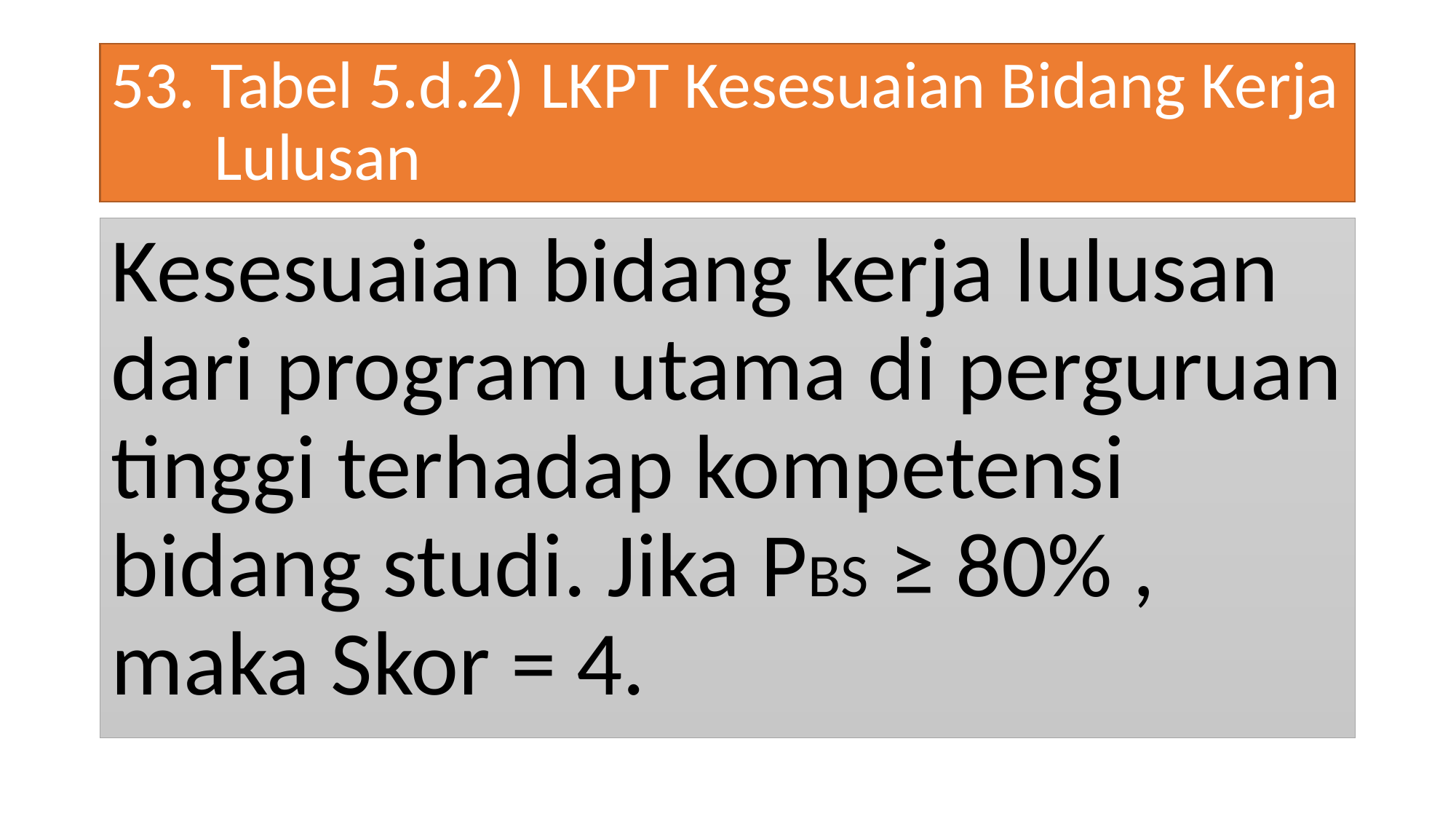

# 53. Tabel 5.d.2) LKPT Kesesuaian Bidang Kerja Lulusan
Kesesuaian bidang kerja lulusan dari program utama di perguruan tinggi terhadap kompetensi bidang studi. Jika PBS ≥ 80% , maka Skor = 4.